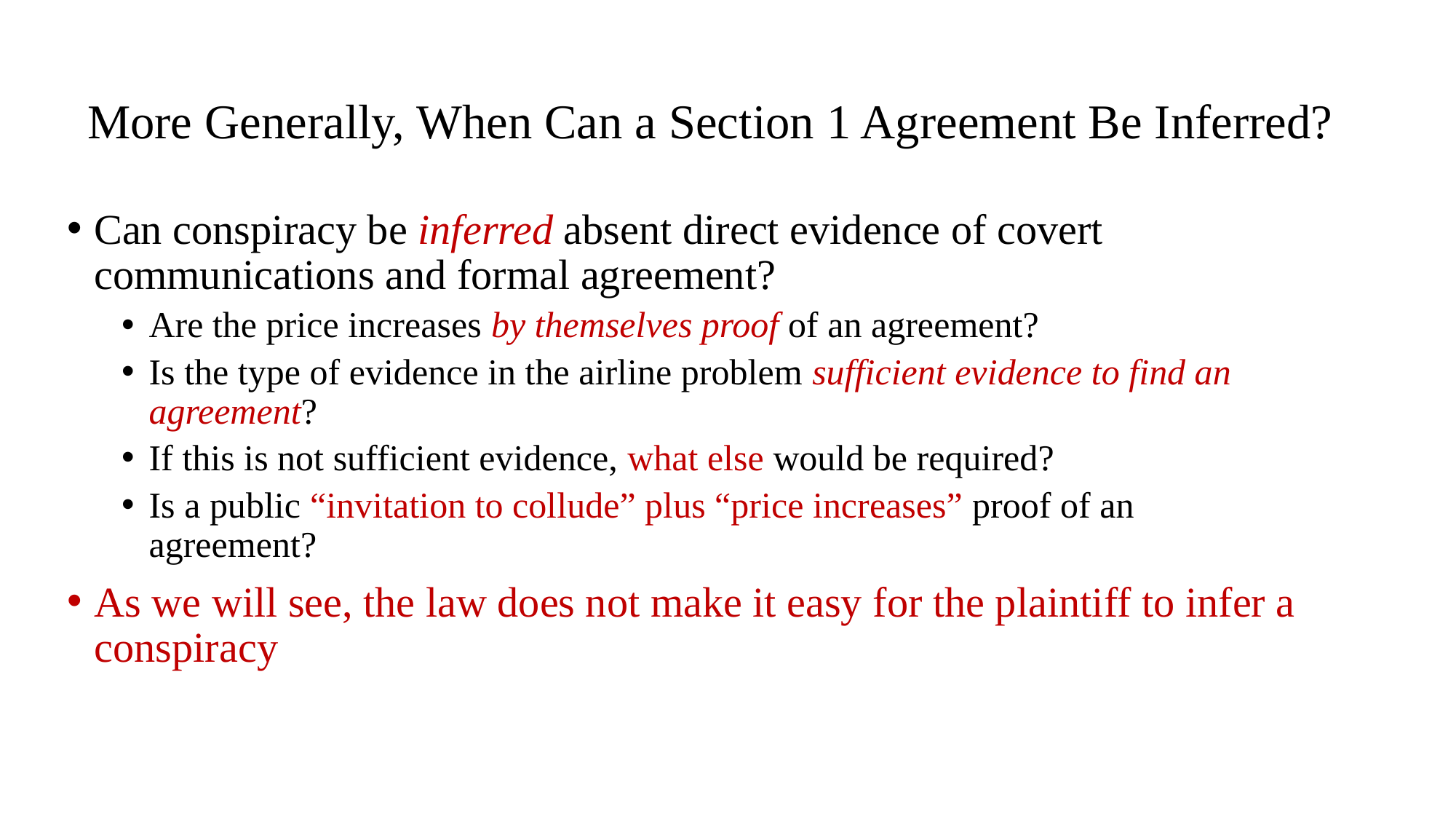

# More Generally, When Can a Section 1 Agreement Be Inferred?
Can conspiracy be inferred absent direct evidence of covert communications and formal agreement?
Are the price increases by themselves proof of an agreement?
Is the type of evidence in the airline problem sufficient evidence to find an agreement?
If this is not sufficient evidence, what else would be required?
Is a public “invitation to collude” plus “price increases” proof of an agreement?
As we will see, the law does not make it easy for the plaintiff to infer a conspiracy